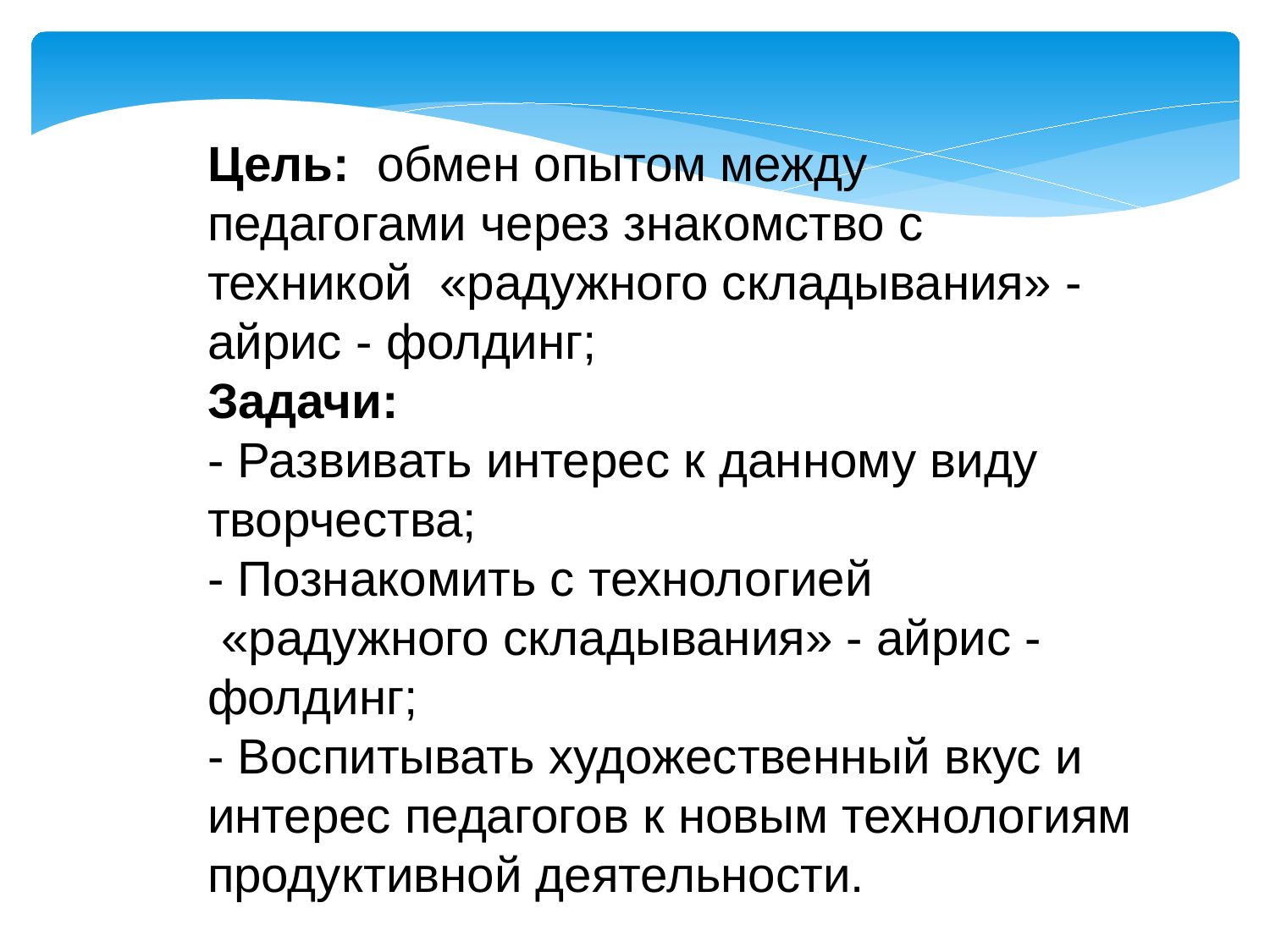

Цель:  обмен опытом между педагогами через знакомство с техникой  «радужного складывания» - айрис - фолдинг;
Задачи: 
- Развивать интерес к данному виду творчества;
- Познакомить с технологией  «радужного складывания» - айрис - фолдинг;
- Воспитывать художественный вкус и интерес педагогов к новым технологиям продуктивной деятельности.